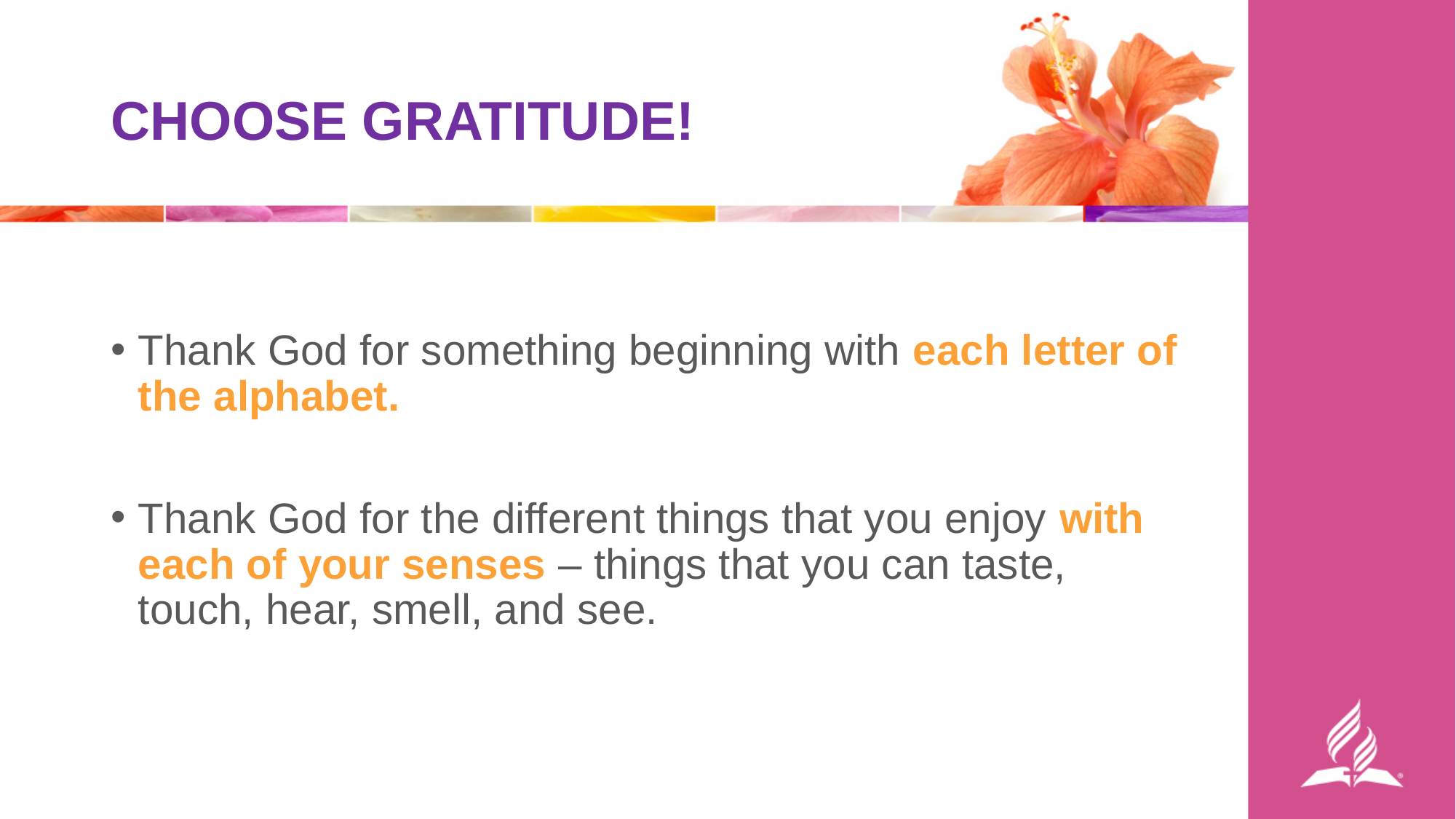

# CHOOSE GRATITUDE!
Thank God for something beginning with each letter of the alphabet.

Thank God for the different things that you enjoy with each of your senses – things that you can taste, touch, hear, smell, and see.